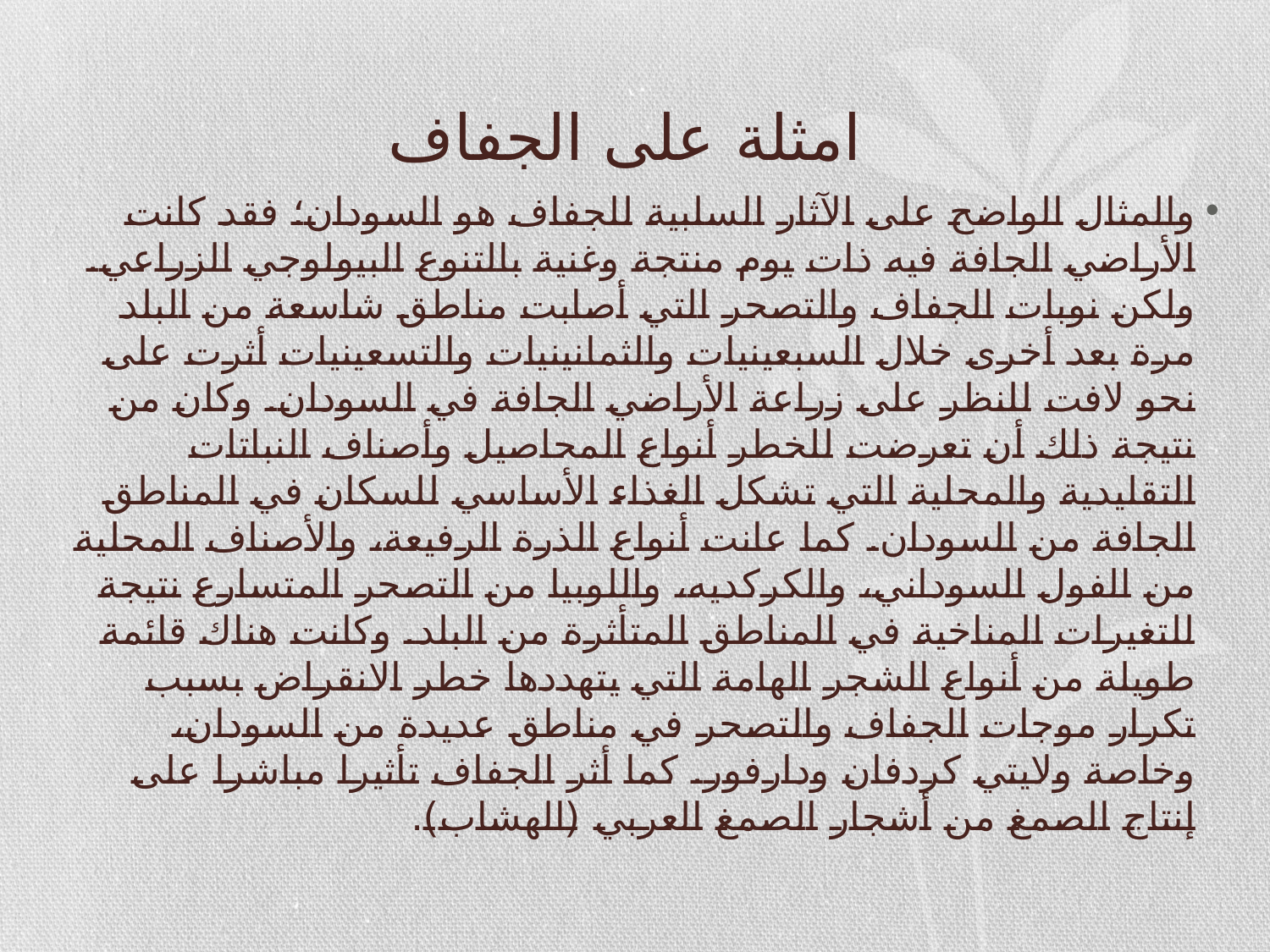

# امثلة على الجفاف
والمثال الواضح على الآثار السلبية للجفاف هو السودان؛ فقد كانت الأراضي الجافة فيه ذات يوم منتجة وغنية بالتنوع البيولوجي الزراعي. ولكن نوبات الجفاف والتصحر التي أصابت مناطق شاسعة من البلد مرة بعد أخرى خلال السبعينيات والثمانينيات والتسعينيات أثرت على نحو لافت للنظر على زراعة الأراضي الجافة في السودان. وكان من نتيجة ذلك أن تعرضت للخطر أنواع المحاصيل وأصناف النباتات التقليدية والمحلية التي تشكل الغذاء الأساسي للسكان في المناطق الجافة من السودان. كما عانت أنواع الذرة الرفيعة، والأصناف المحلية من الفول السوداني، والكركديه، واللوبيا من التصحر المتسارع نتيجة للتغيرات المناخية في المناطق المتأثرة من البلد. وكانت هناك قائمة طويلة من أنواع الشجر الهامة التي يتهددها خطر الانقراض بسبب تكرار موجات الجفاف والتصحر في مناطق عديدة من السودان، وخاصة ولايتي كردفان ودارفور. كما أثر الجفاف تأثيرا مباشرا على إنتاج الصمغ من أشجار الصمغ العربي (الهشاب).